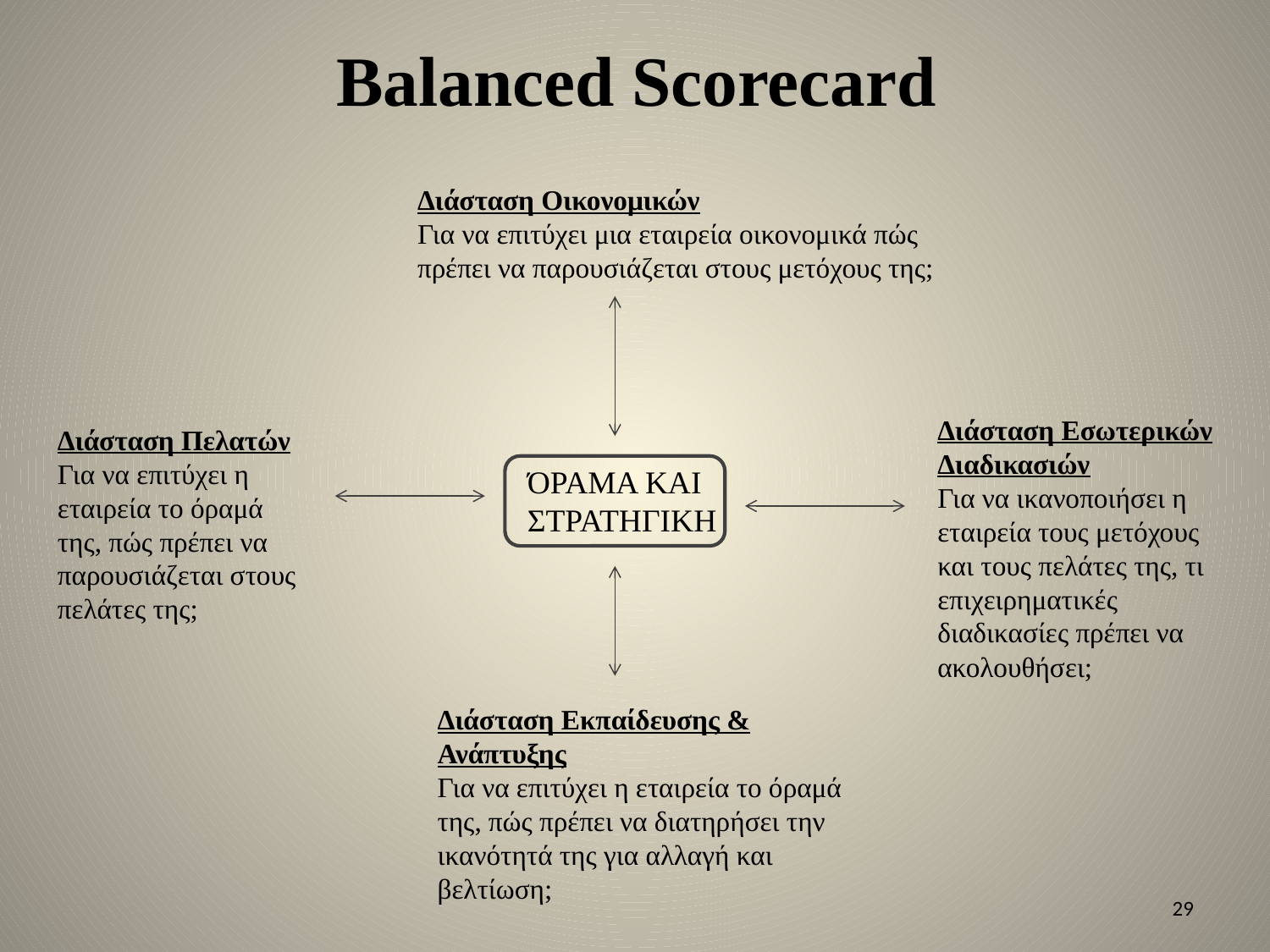

# Balanced Scorecard
Διάσταση Οικονομικών
Για να επιτύχει μια εταιρεία οικονομικά πώς πρέπει να παρουσιάζεται στους μετόχους της;
Διάσταση Εσωτερικών Διαδικασιών
Για να ικανοποιήσει η εταιρεία τους μετόχους και τους πελάτες της, τι επιχειρηματικές διαδικασίες πρέπει να ακολουθήσει;
Διάσταση Πελατών
Για να επιτύχει η εταιρεία το όραμά της, πώς πρέπει να παρουσιάζεται στους πελάτες της;

ΌΡΑΜΑ ΚΑΙ ΣΤΡΑΤΗΓΙΚΗ
Διάσταση Εκπαίδευσης & Ανάπτυξης
Για να επιτύχει η εταιρεία το όραμά της, πώς πρέπει να διατηρήσει την ικανότητά της για αλλαγή και βελτίωση;
29